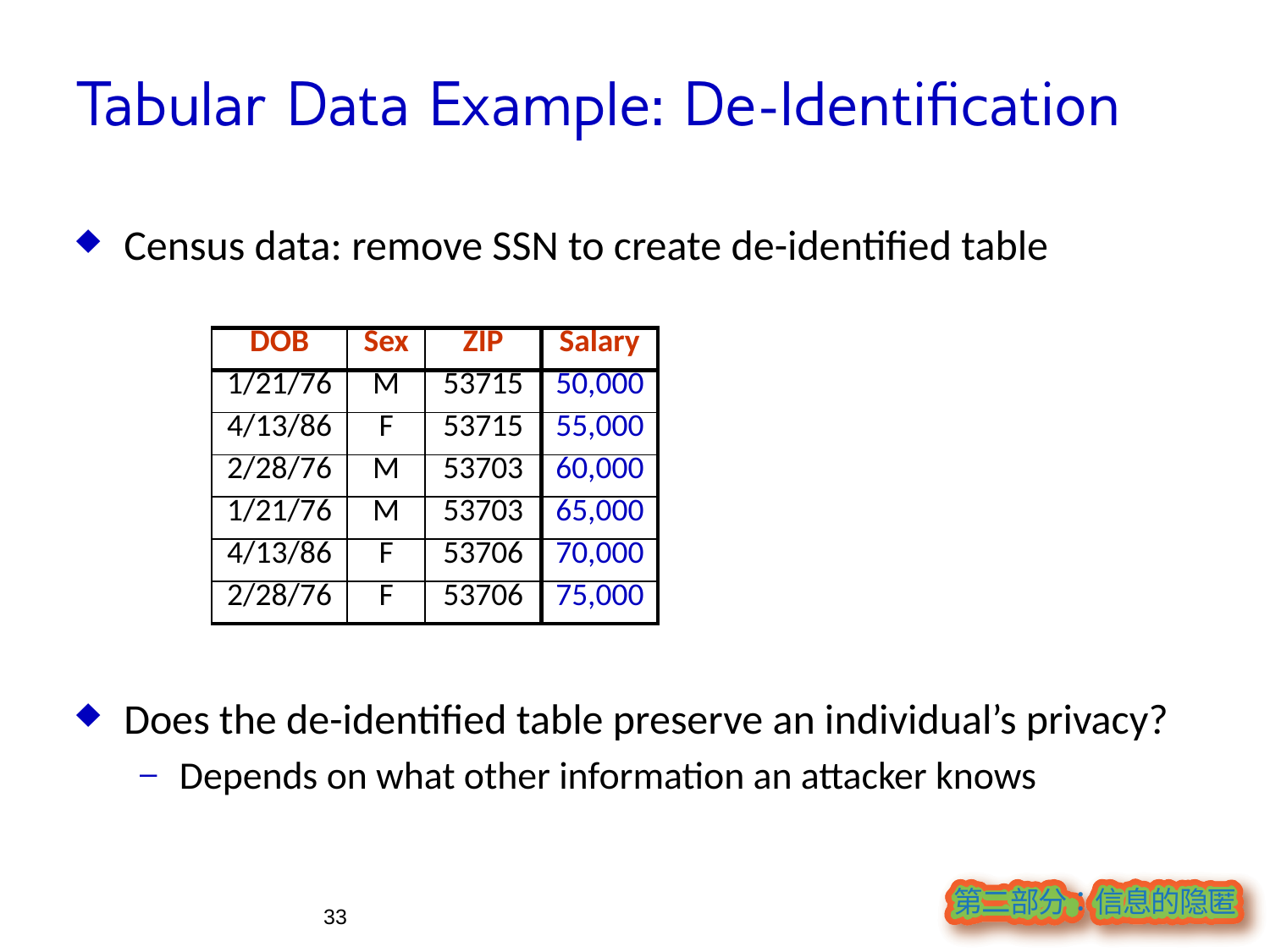

Tabular Data Example: De-Identification
Census data: remove SSN to create de-identified table

Does the de-identified table preserve an individual’s privacy?
Depends on what other information an attacker knows
| DOB | Sex | ZIP | Salary |
| --- | --- | --- | --- |
| 1/21/76 | M | 53715 | 50,000 |
| 4/13/86 | F | 53715 | 55,000 |
| 2/28/76 | M | 53703 | 60,000 |
| 1/21/76 | M | 53703 | 65,000 |
| 4/13/86 | F | 53706 | 70,000 |
| 2/28/76 | F | 53706 | 75,000 |
33